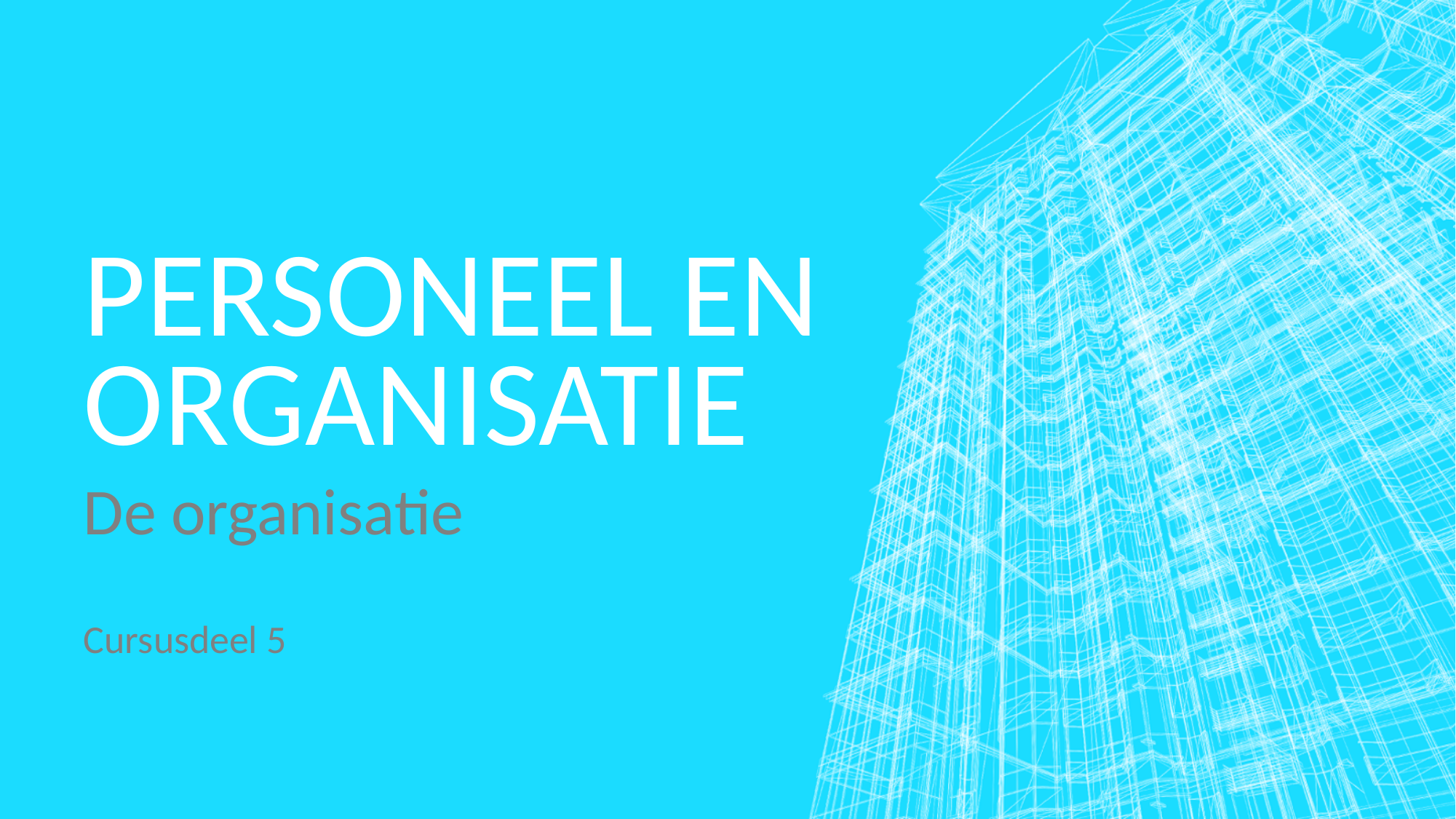

# Personeel en organisatie
De organisatie

Cursusdeel 5